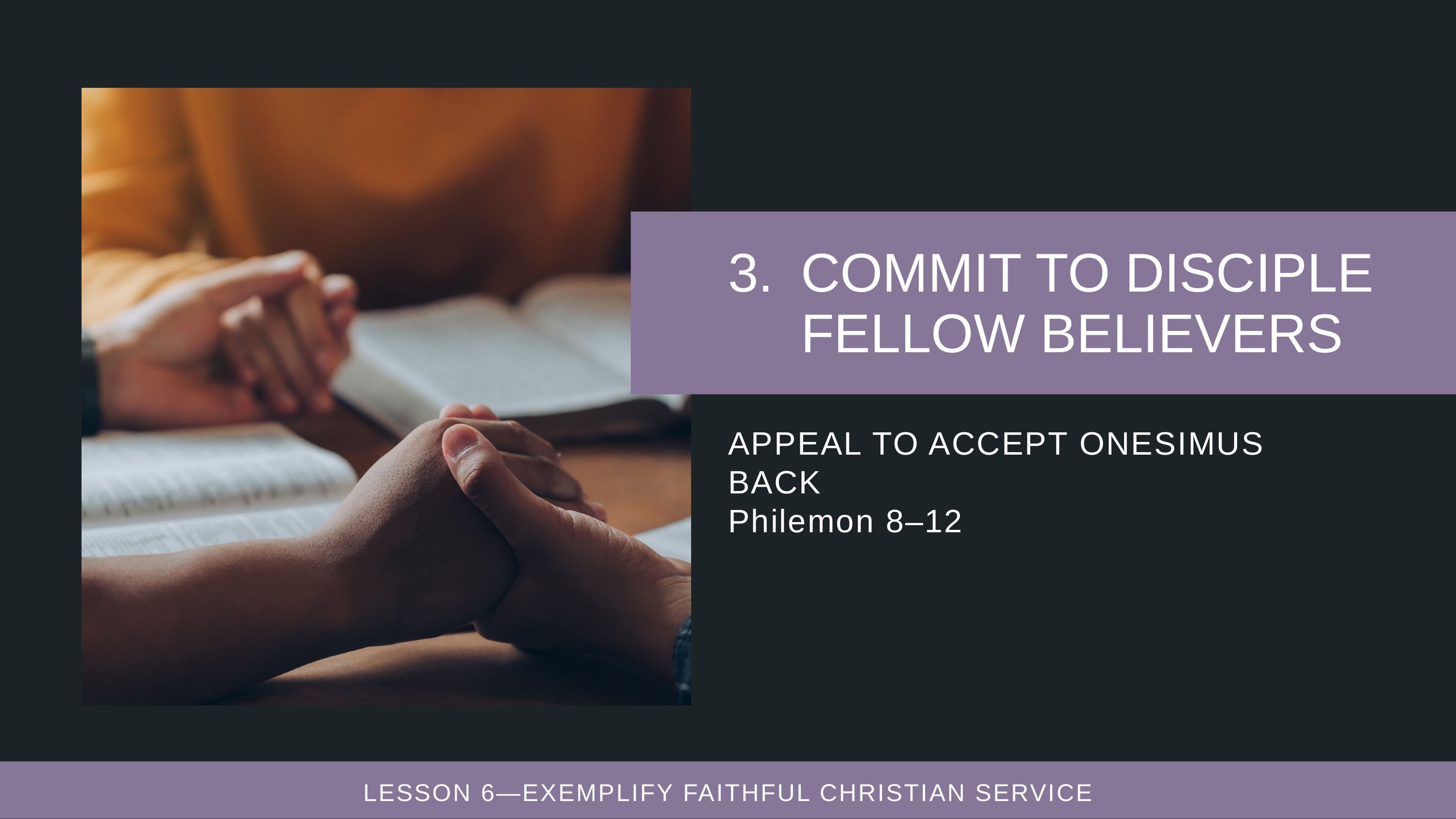

APPEAL TO ACCEPT ONESIMUS BACK
Philemon 8–12